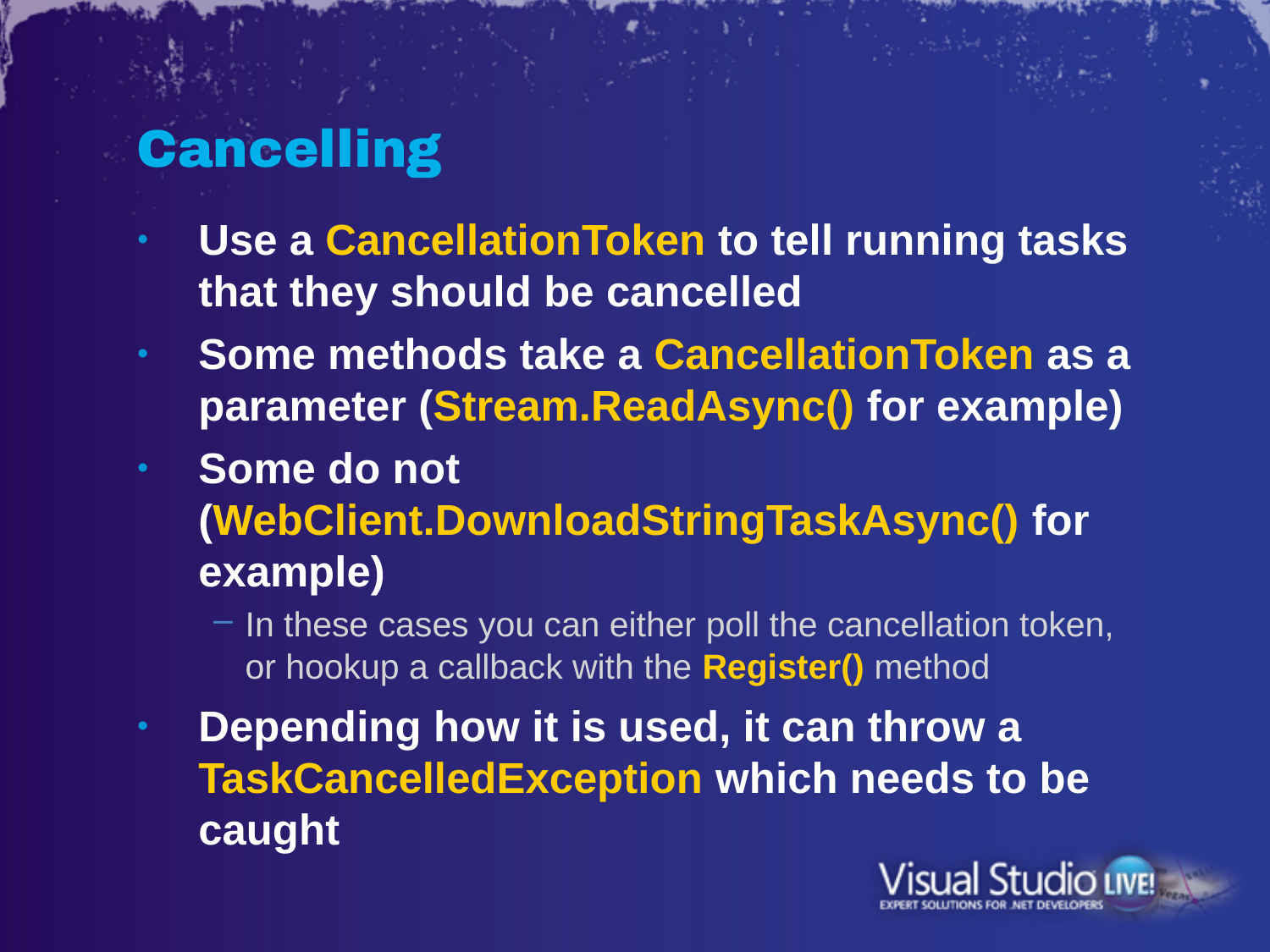

# Cancelling
Use a CancellationToken to tell running tasks that they should be cancelled
Some methods take a CancellationToken as a parameter (Stream.ReadAsync() for example)
Some do not (WebClient.DownloadStringTaskAsync() for example)
In these cases you can either poll the cancellation token, or hookup a callback with the Register() method
Depending how it is used, it can throw a TaskCancelledException which needs to be caught